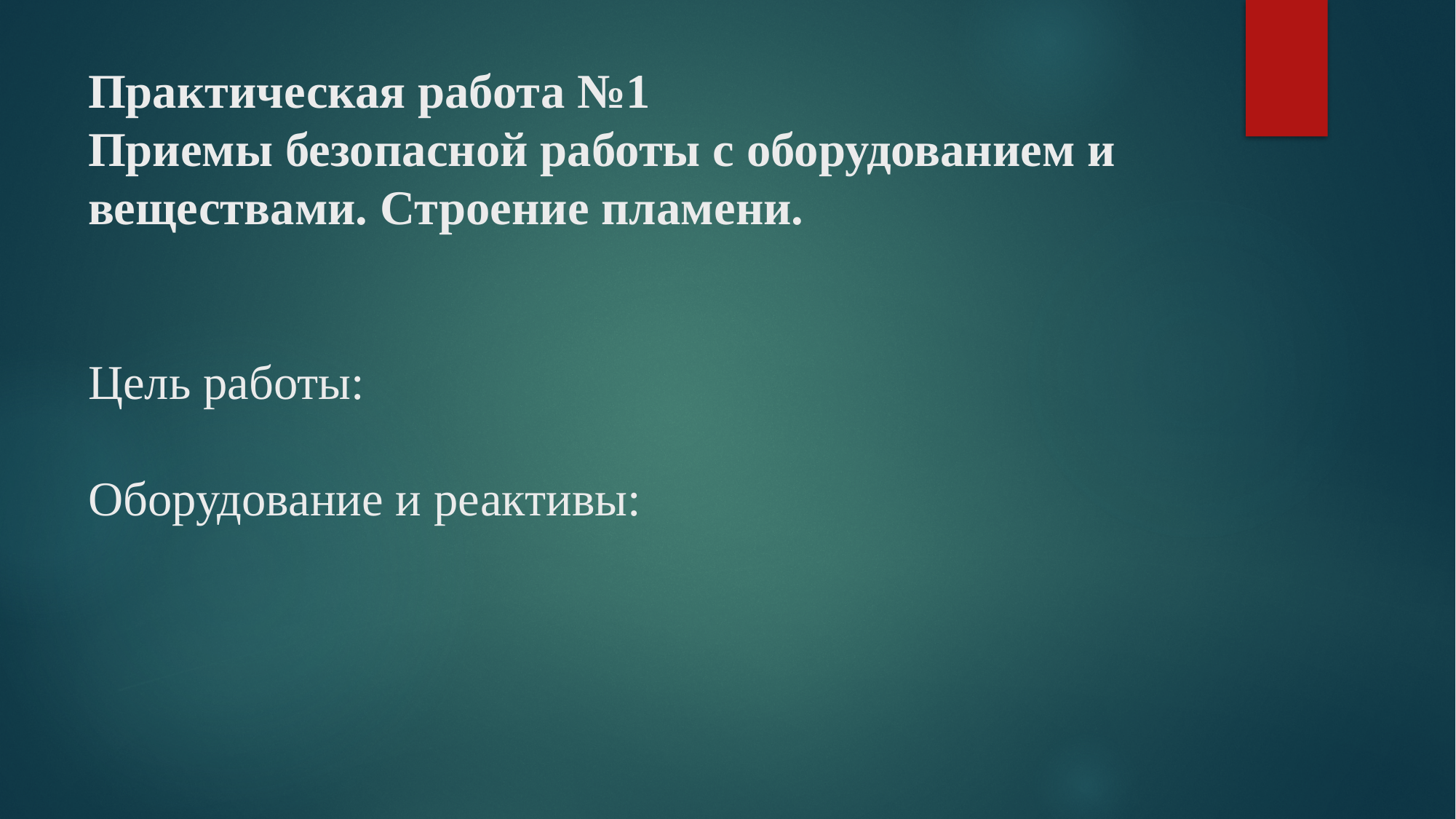

# Практическая работа №1 Приемы безопасной работы с оборудованием и веществами. Строение пламени.   Цель работы: Оборудование и реактивы: